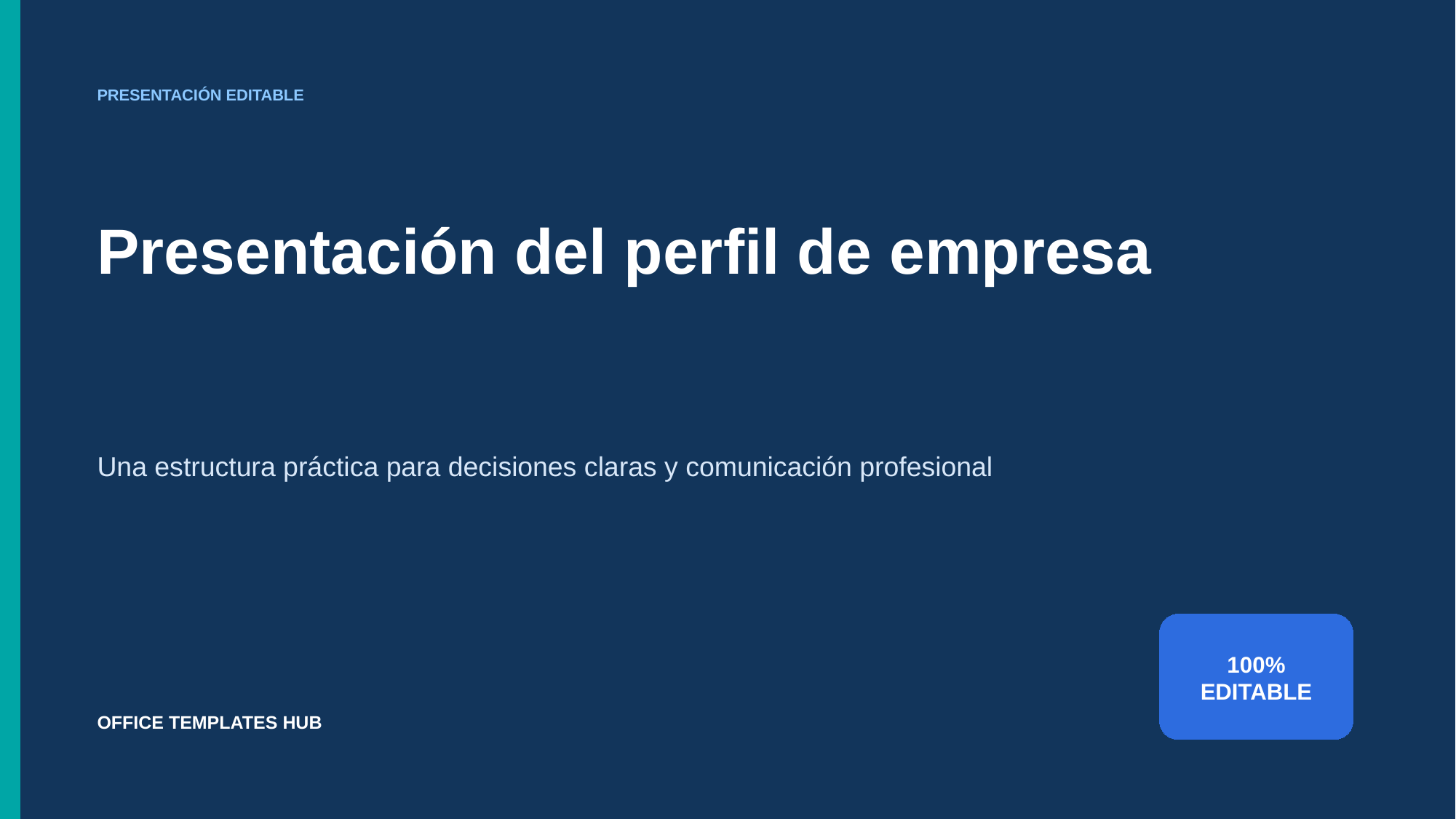

PRESENTACIÓN EDITABLE
Presentación del perfil de empresa
Una estructura práctica para decisiones claras y comunicación profesional

100%
EDITABLE
OFFICE TEMPLATES HUB